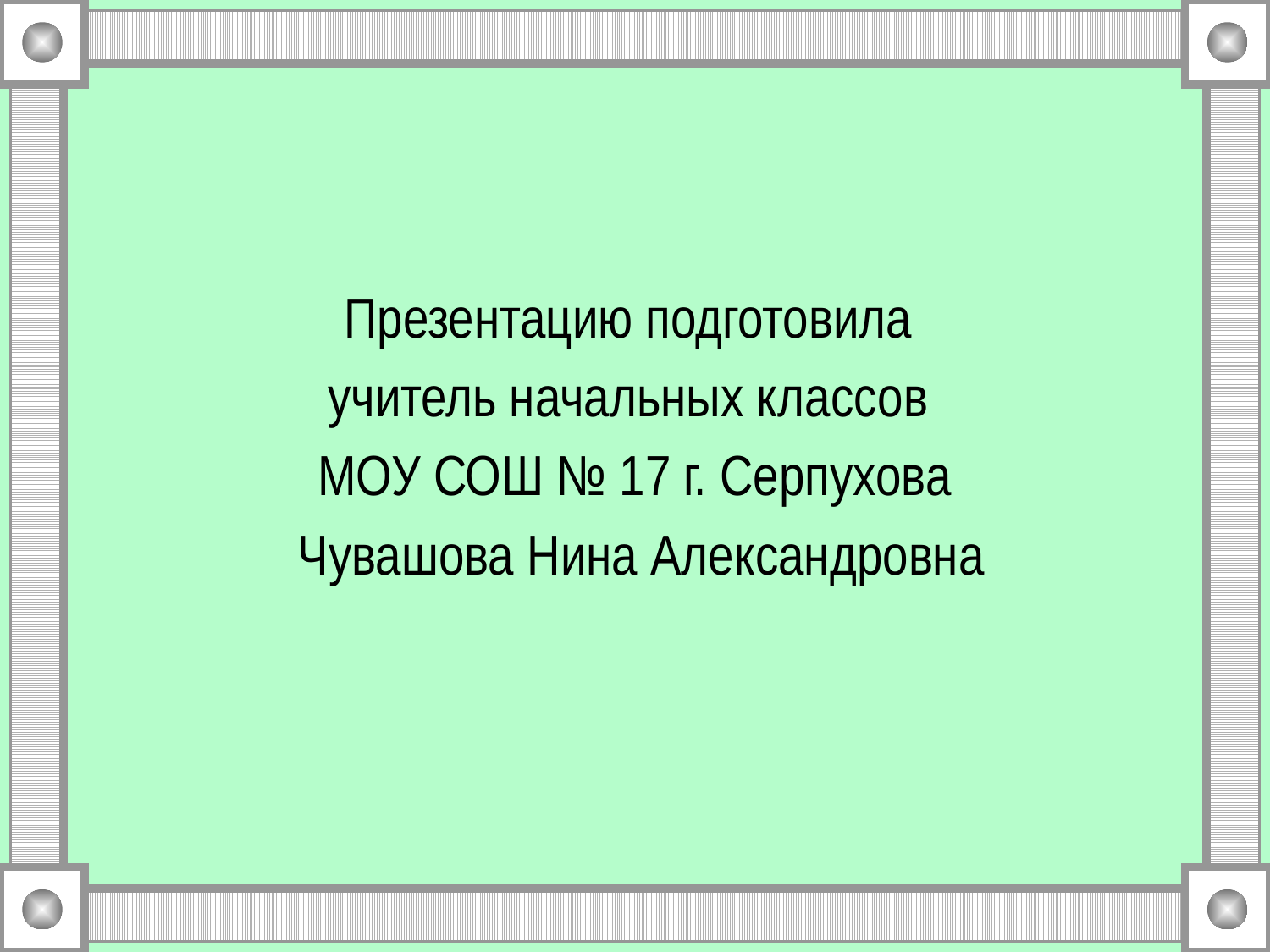

#
Презентацию подготовила
учитель начальных классов
МОУ СОШ № 17 г. Серпухова
 Чувашова Нина Александровна